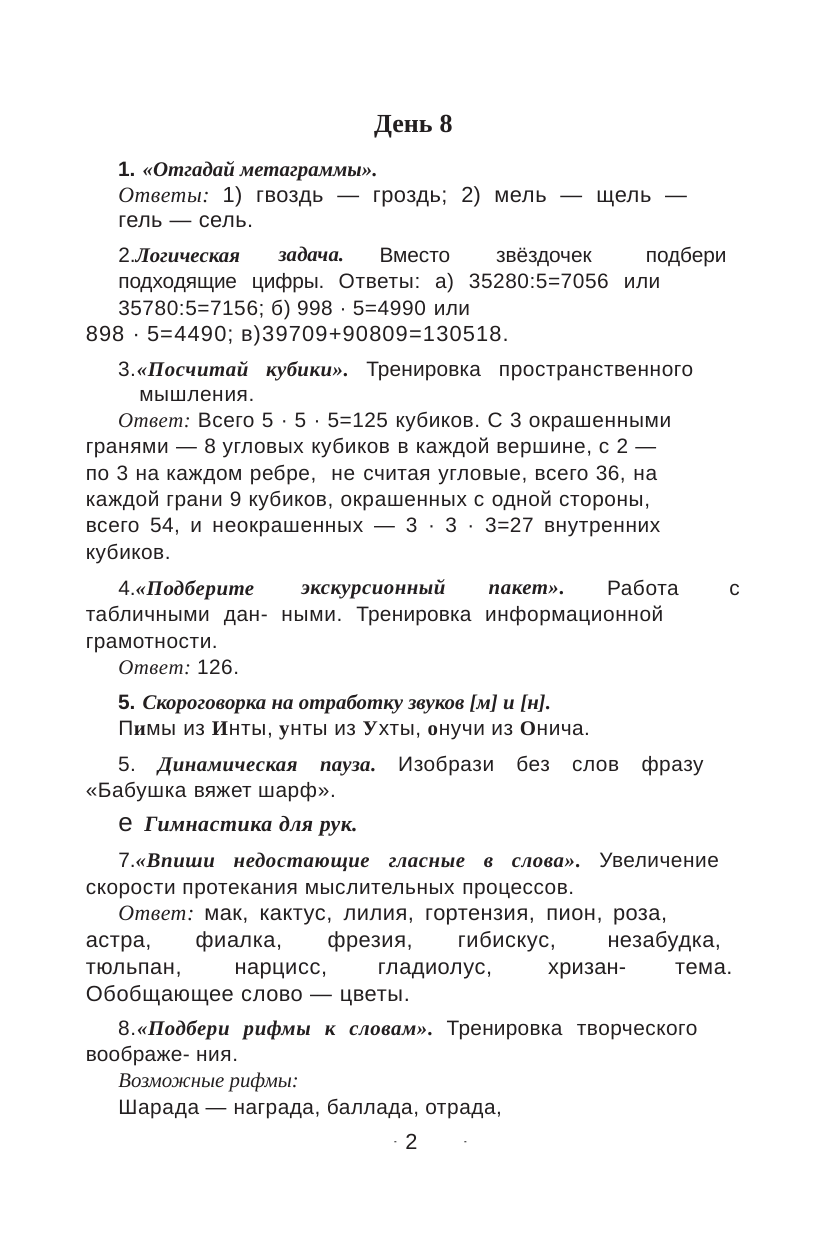

ограда. Задача — удача, дача, сдача,
плача.
День 8
1. «Отгадай метаграммы».
Ответы: 1) гвоздь — гроздь; 2) мель — щель —
гель — сель.
Собачка — задачка, качка, дачка, пачка, жвачка и
т. п.
9. «Вычеркни лишнее и напиши обобщающее слово».
Развитие умения сравнивать, классифицировать,
обобщать.
Вместо
звёздочек
подбери
2.Логическая
задача.
подходящие цифры. Ответы: а) 35280:5=7056 или
35780:5=7156; б) 998 · 5=4990 или
898 · 5=4490; в)39709+90809=130518.
3.«Посчитай кубики». Тренировка пространственного
мышления.
Ответ: Всего 5 · 5 · 5=125 кубиков. С 3 окрашенными
гранями — 8 угловых кубиков в каждой вершине, с 2 —
по 3 на каждом ребре, не считая угловые, всего 36, на
каждой грани 9 кубиков, окрашенных с одной стороны,
всего 54, и неокрашенных — 3 · 3 · 3=27 внутренних
кубиков.
Работа
с
4.«Подберите
экскурсионный
пакет».
табличными дан- ными. Тренировка информационной
грамотности.
Ответ: 126.
5. Скороговорка на отработку звуков [м] и [н].
Пимы из Инты, унты из Ухты, онучи из Онича.
5. Динамическая пауза. Изобрази без слов фразу
«Бабушка вяжет шарф».
e Гимнастика для рук.
7.«Впиши недостающие гласные в слова». Увеличение
скорости протекания мыслительных процессов.
Ответ: мак, кактус, лилия, гортензия, пион, роза,
астра,
тюльпан,
фиалка,
фрезия,
гибискус,
незабудка,
тема.
нарцисс,
гладиолус,
хризан-
Обобщающее слово — цветы.
8.«Подбери рифмы к словам». Тренировка творческого
воображе- ния.
Возможные рифмы:
Шарада — награда, баллада, отрада,
2
2